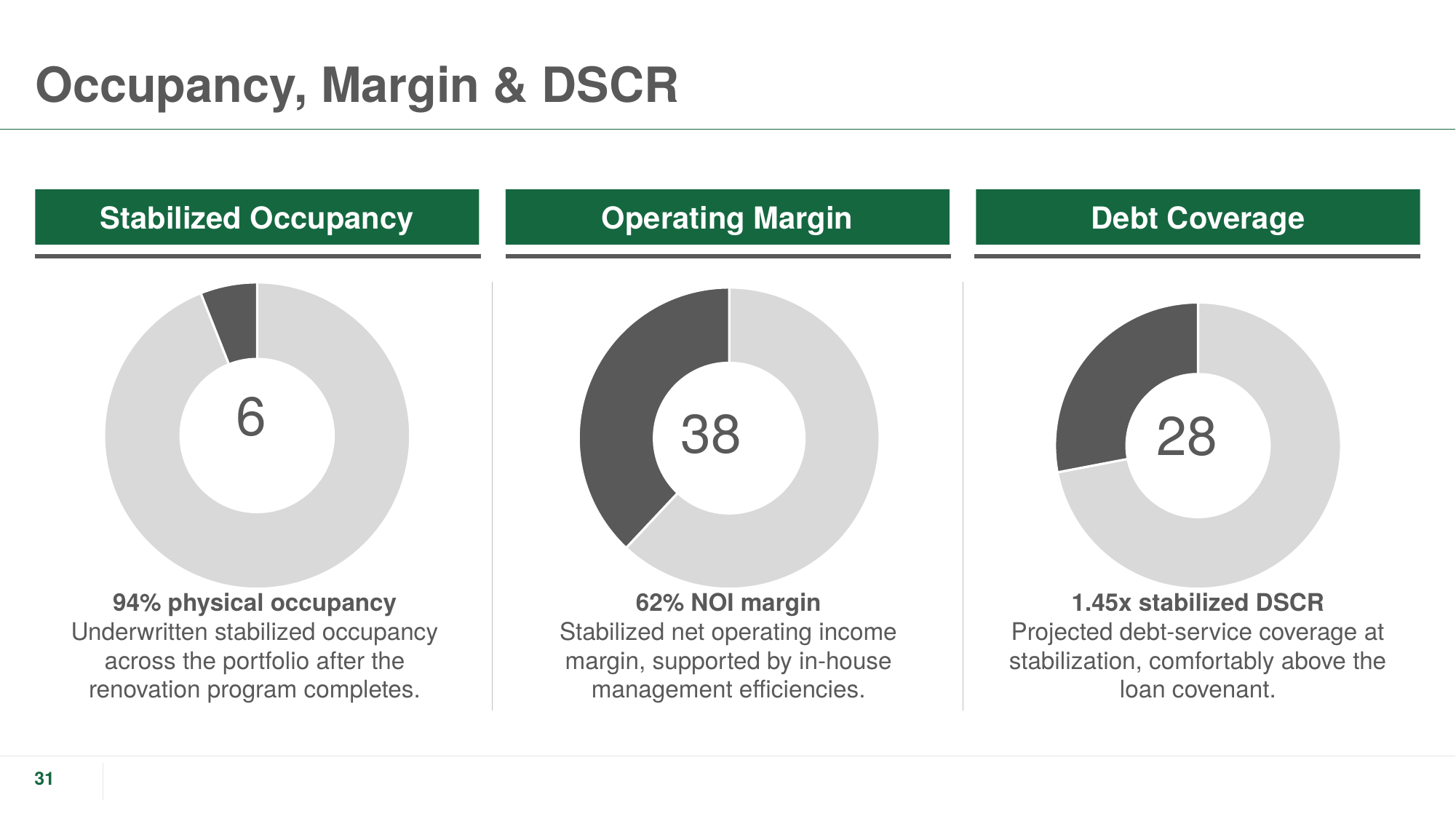

# Occupancy, Margin & DSCR
Stabilized Occupancy
Operating Margin
Debt Coverage

### Chart

| Category | Occupancy |
|---|---|
| Occupied | 94.0 |
| Vacant | 6.0 |

### Chart

| Category | Margin |
|---|---|
| NOI | 62.0 |
| Expense | 38.0 |

### Chart

| Category | DSCR |
|---|---|
| Renew | 72.0 |
| Turn | 28.0 |
94% physical occupancy
Underwritten stabilized occupancy across the portfolio after the renovation program completes.
62% NOI margin
Stabilized net operating income margin, supported by in-house management efficiencies.
1.45x stabilized DSCR
Projected debt-service coverage at stabilization, comfortably above the loan covenant.
31